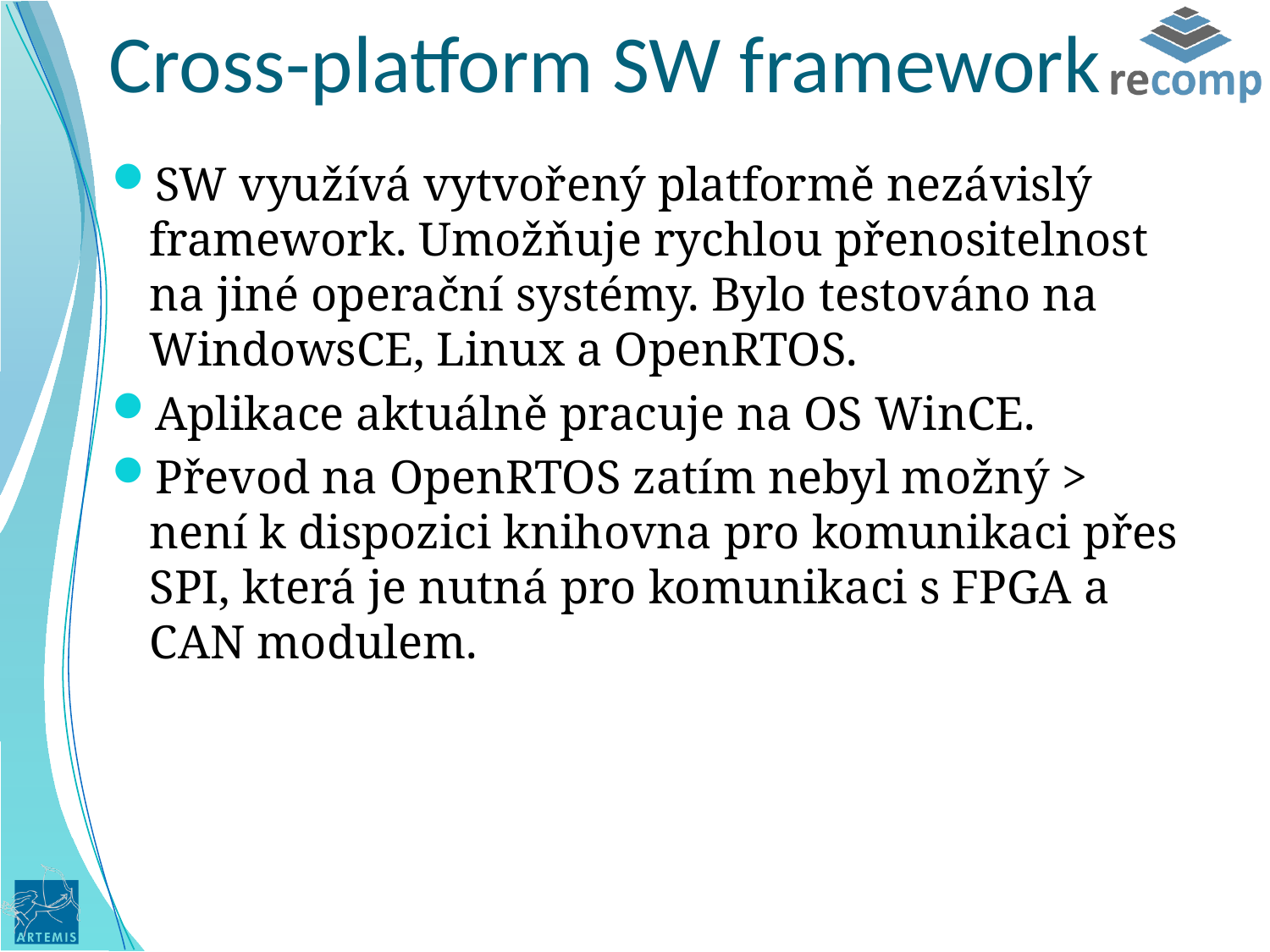

# Cross-platform SW framework
SW využívá vytvořený platformě nezávislý framework. Umožňuje rychlou přenositelnost na jiné operační systémy. Bylo testováno na WindowsCE, Linux a OpenRTOS.
Aplikace aktuálně pracuje na OS WinCE.
Převod na OpenRTOS zatím nebyl možný > není k dispozici knihovna pro komunikaci přes SPI, která je nutná pro komunikaci s FPGA a CAN modulem.